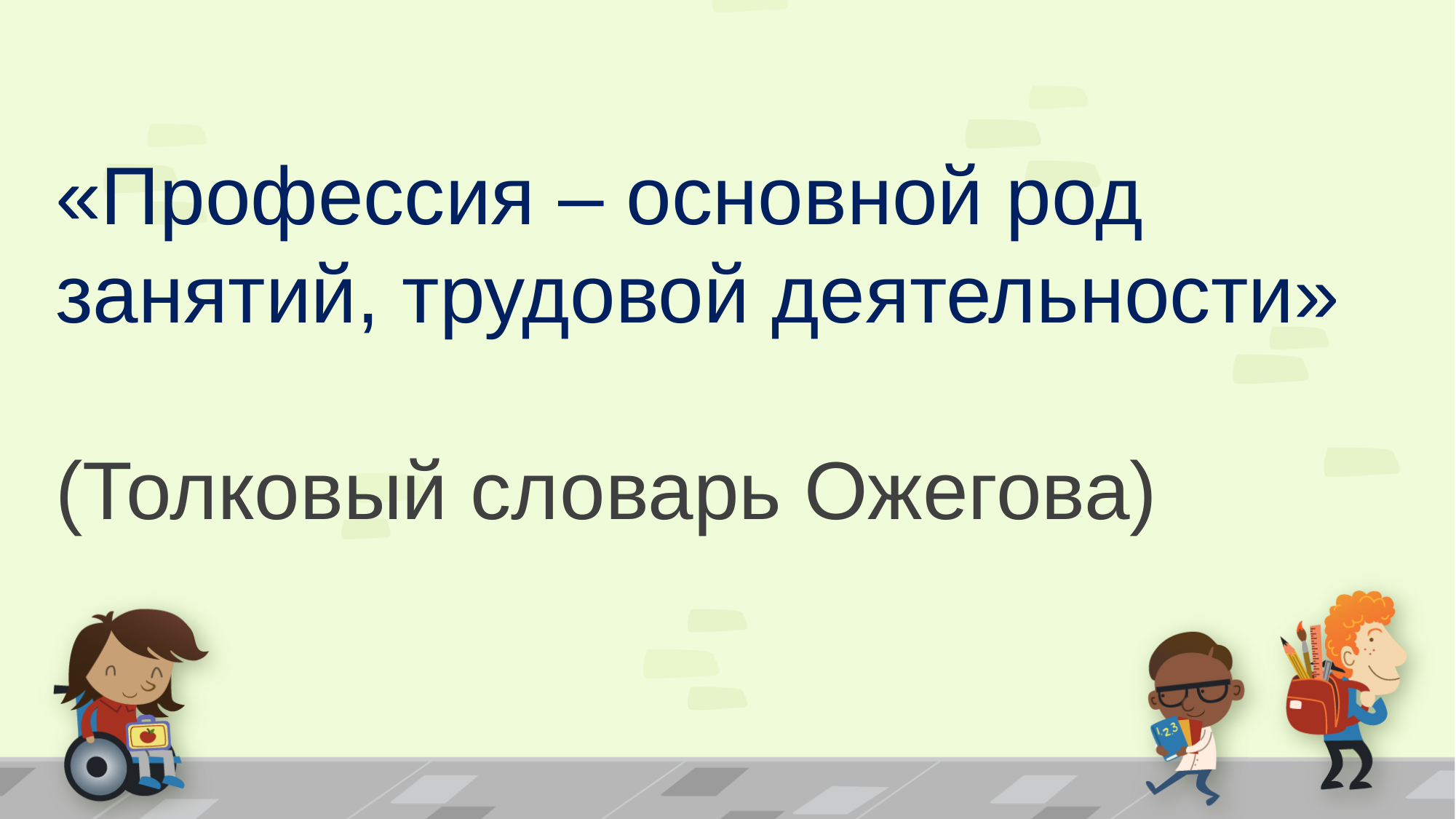

«Профессия – основной род занятий, трудовой деятельности»

(Толковый словарь Ожегова)